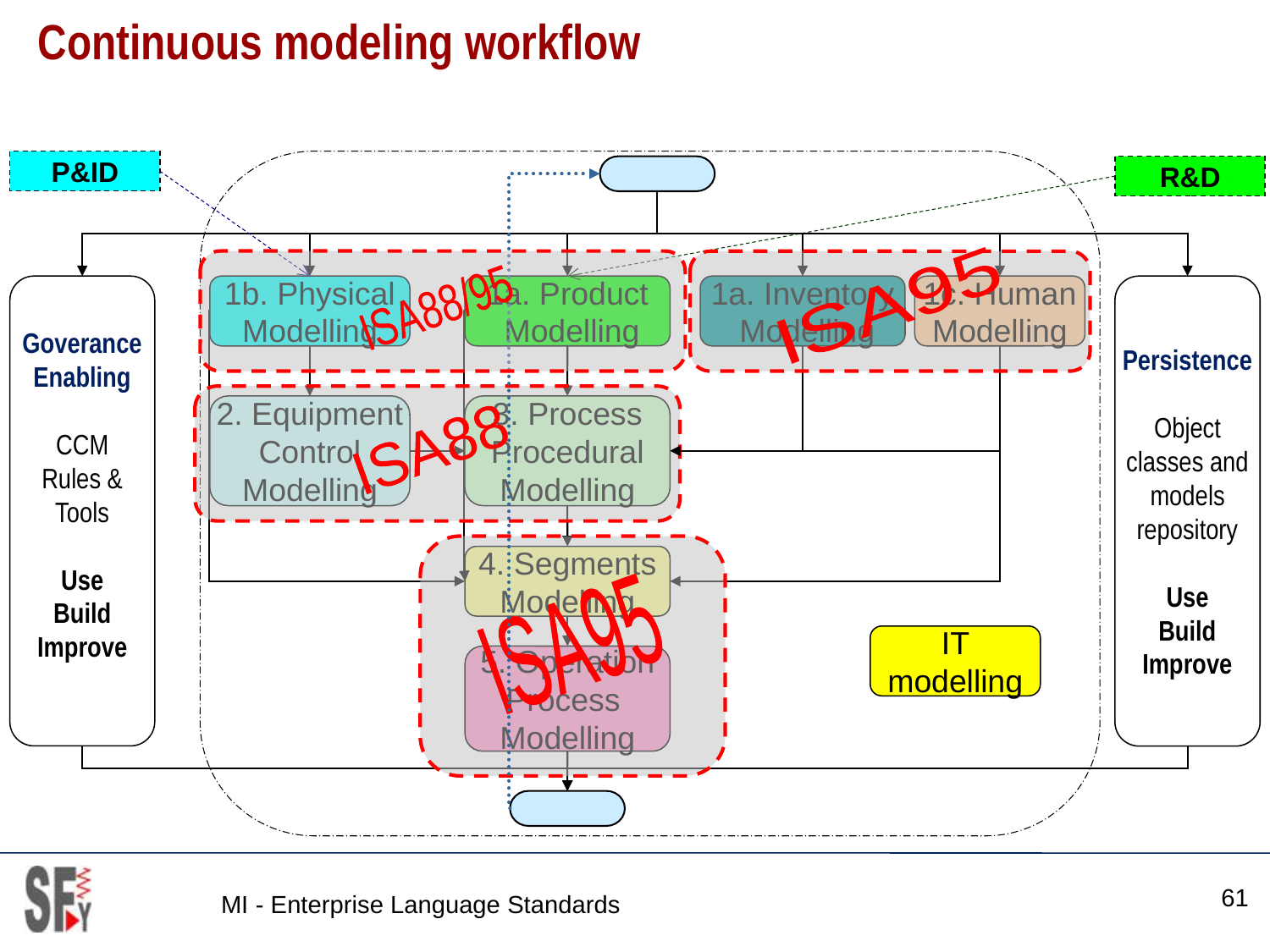

# Continuous modeling workflow
P&ID

R&D

ISA88/95

ISA95
Goverance
Enabling

CCM
Rules & Tools

Use
Build
Improve

1b. Physical
Modelling
1a. Product
 Modelling
1a. Inventory
 Modelling
1c. Human
Modelling
Persistence

Object classes and models repository

Use
Build
Improve

ISA88
2. Equipment Control Modelling
3. Process Procedural Modelling

ISA95
4. Segments Modelling
IT modelling
5. Operation Process
Modelling

61
MI - Enterprise Language Standards